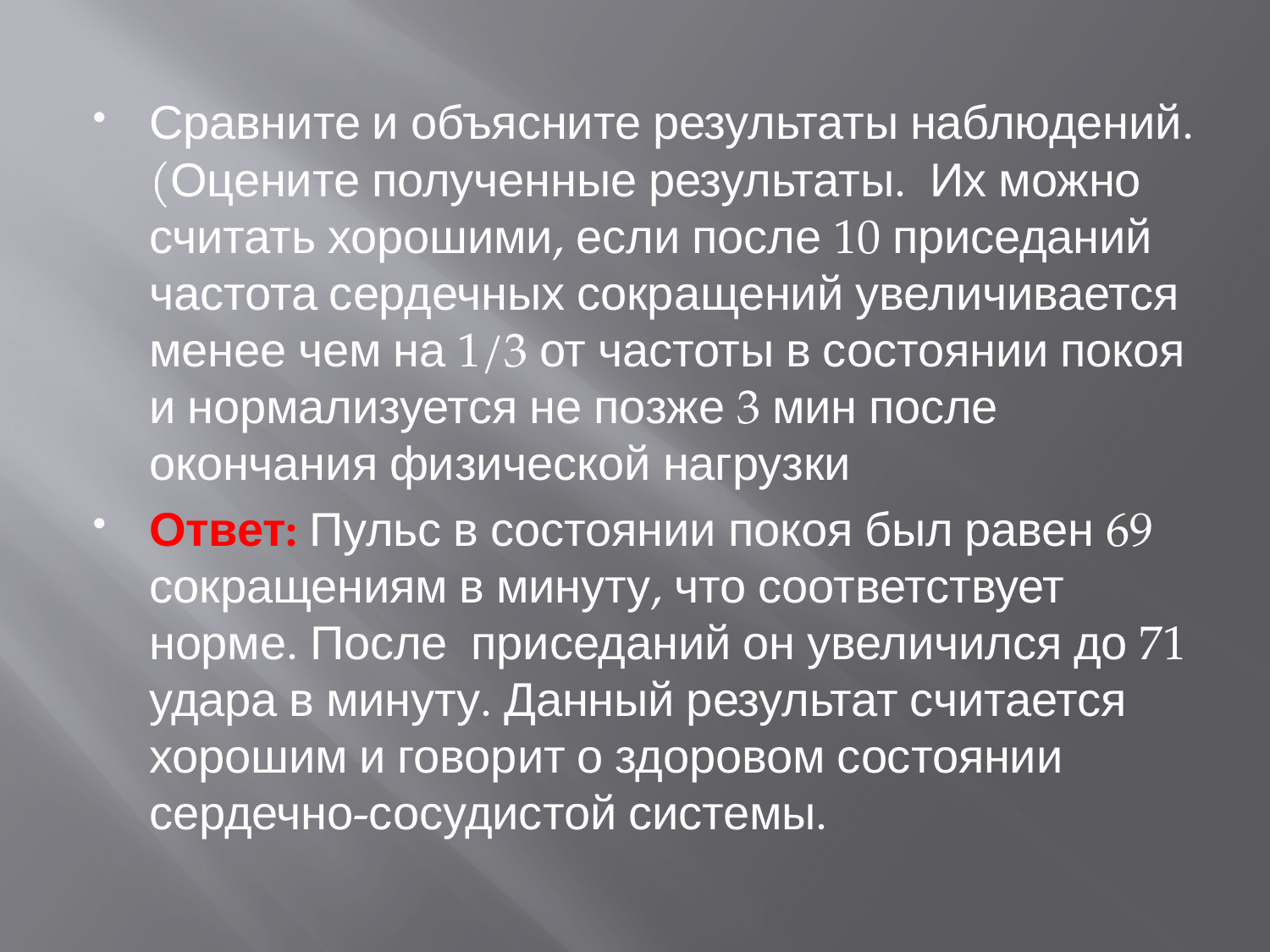

#
Сравните и объясните результаты наблюдений. (Оцените полученные результаты.  Их можно считать хорошими, если после 10 приседаний частота сердечных сокращений увеличивается менее чем на 1/3 от частоты в состоянии покоя и нормализуется не позже 3 мин после окончания физической нагрузки
Ответ: Пульс в состоянии покоя был равен 69 сокращениям в минуту, что соответствует норме. После  приседаний он увеличился до 71 удара в минуту. Данный результат считается хорошим и говорит о здоровом состоянии сердечно-сосудистой системы.